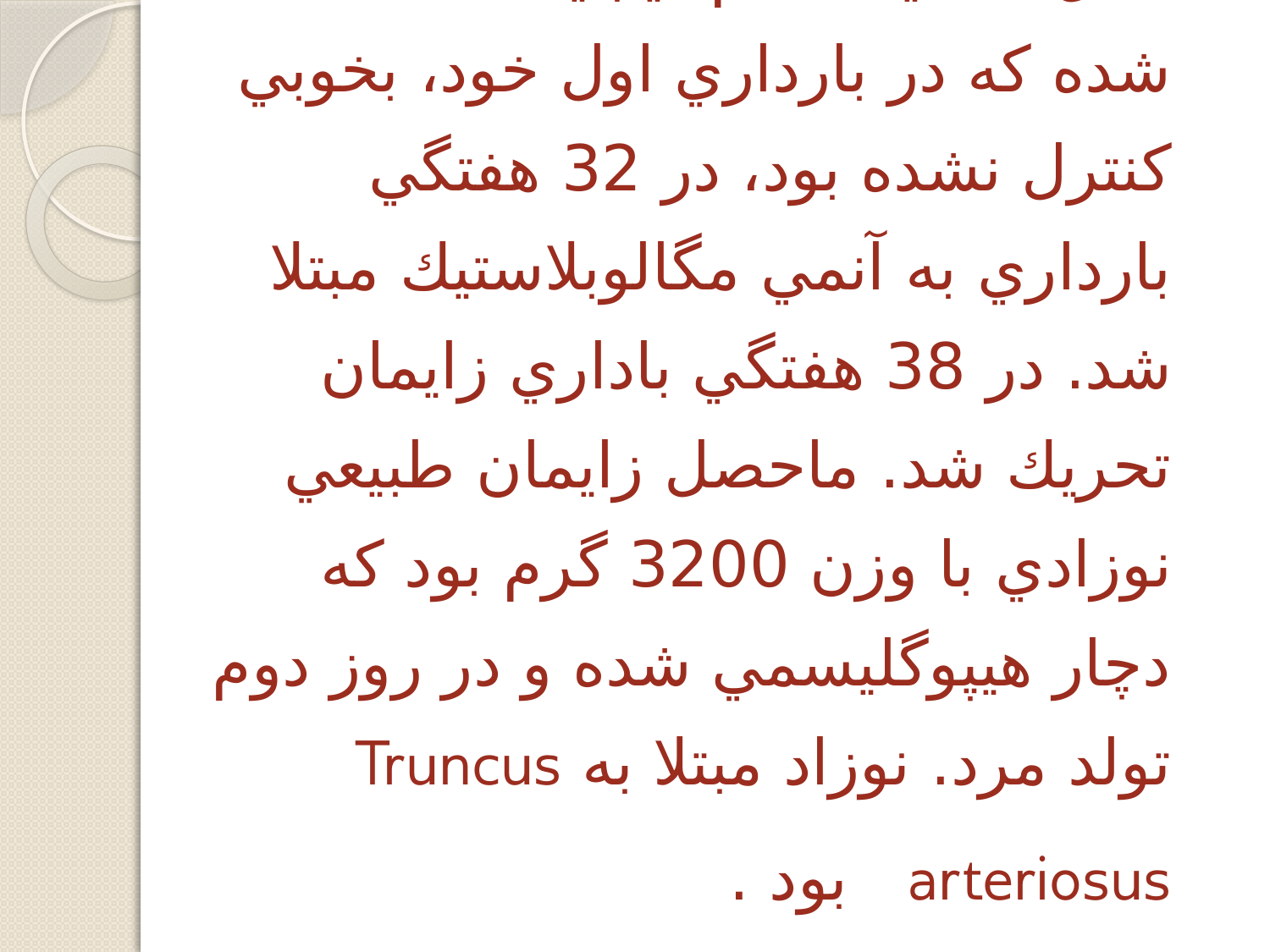

# مثال 3 – يك خانم ديابتيك شناخته شده كه در بارداري اول خود، بخوبي كنترل نشده بود، در 32 هفتگي بارداري به آنمي مگالوبلاستيك مبتلا شد. در 38 هفتگي باداري زايمان تحريك شد. ماحصل زايمان طبيعي نوزادي با وزن 3200 گرم بود كه دچار هيپوگليسمي شده و در روز دوم تولد مرد. نوزاد مبتلا به Truncus arteriosus   بود .